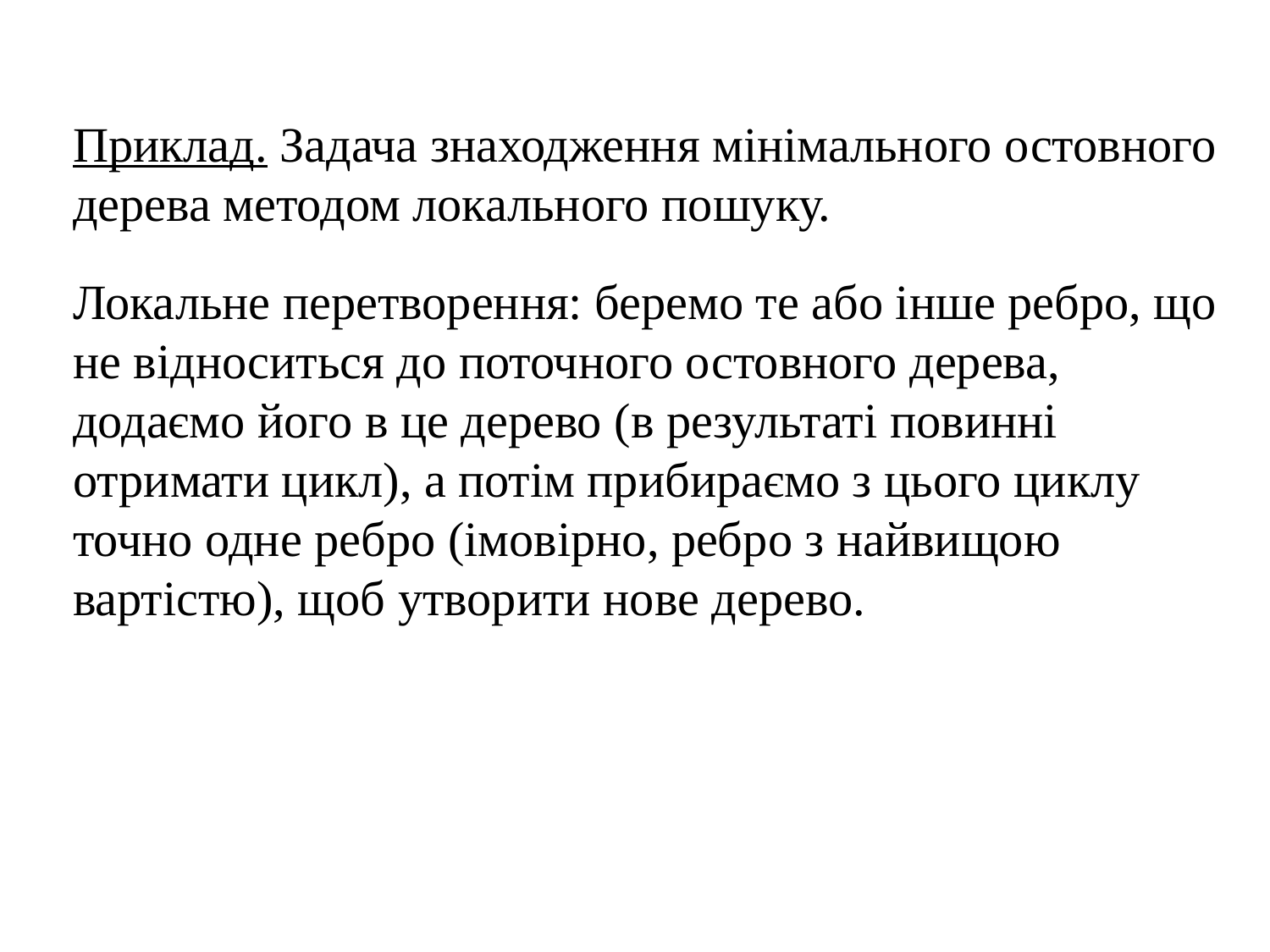

Приклад. Задача знаходження мінімального остовного дерева методом локального пошуку.

	Локальне перетворення: беремо те або інше ребро, що не відноситься до поточного остовного дерева, додаємо його в це дерево (в результаті повинні отримати цикл), а потім прибираємо з цього циклу точно одне ребро (імовірно, ребро з найвищою вартістю), щоб утворити нове дерево.